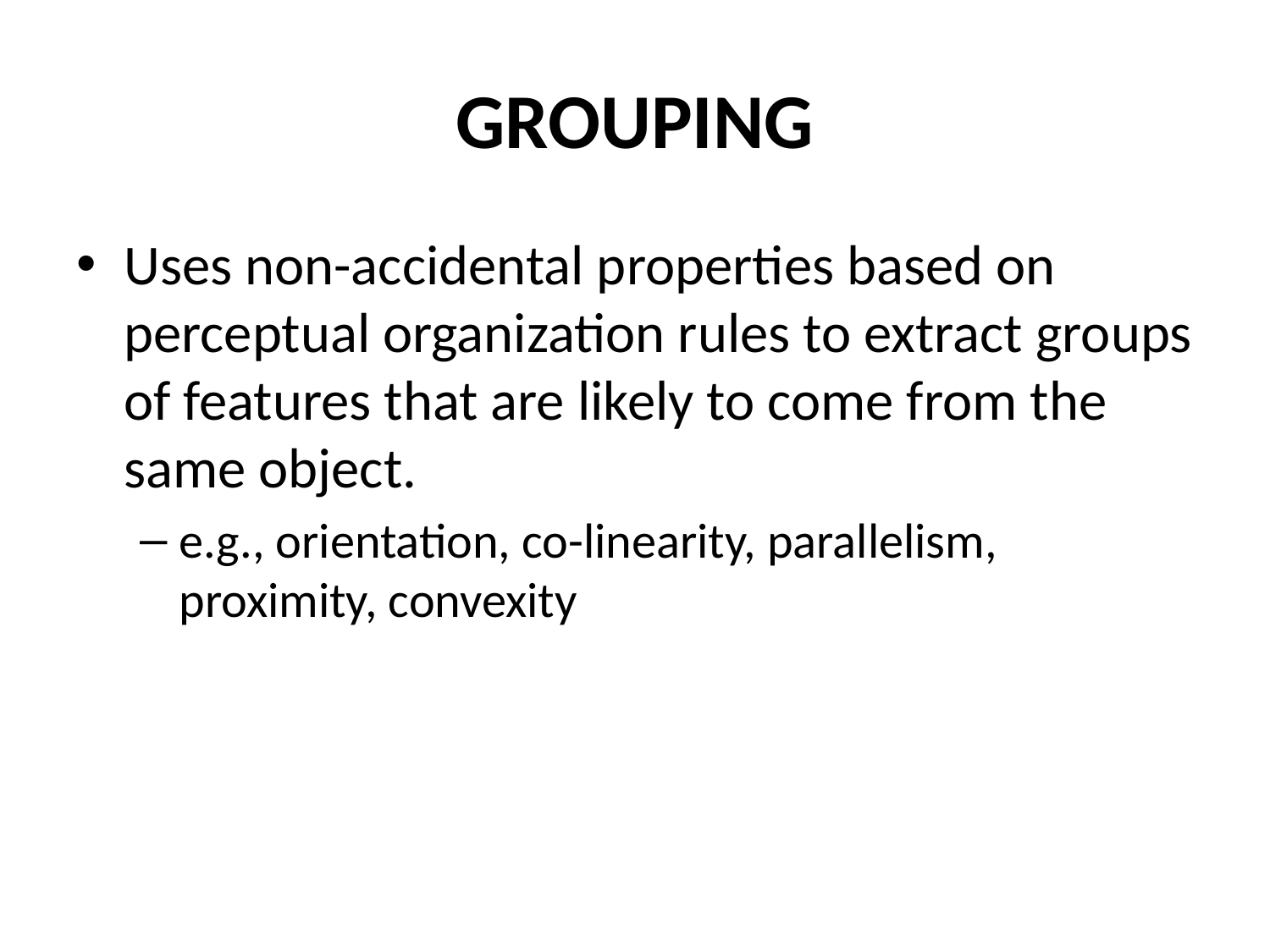

# GROUPING
Uses non-accidental properties based on perceptual organization rules to extract groups of features that are likely to come from the same object.
e.g., orientation, co-linearity, parallelism, proximity, convexity